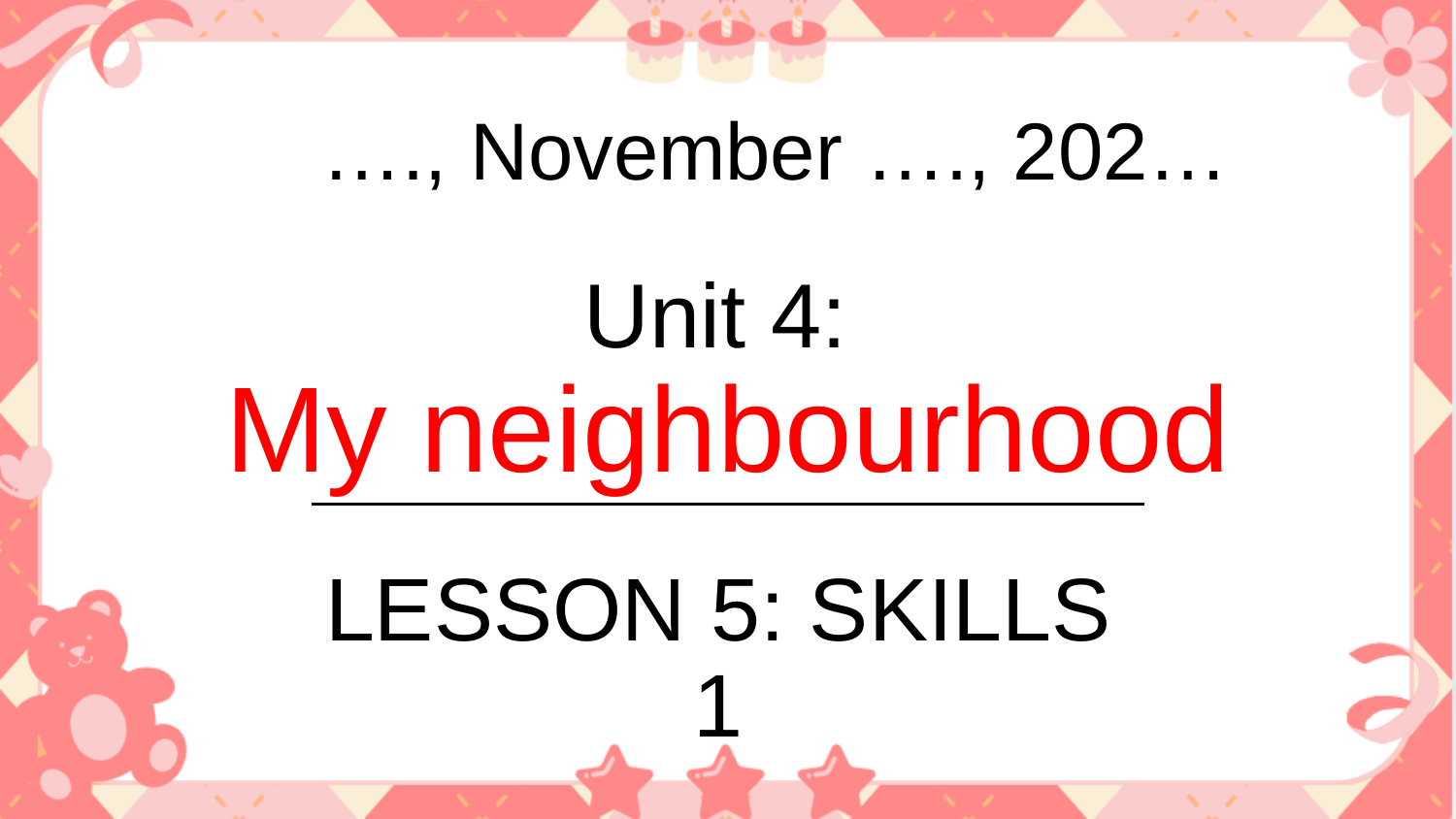

…., November …., 202…
# Unit 4: My neighbourhood
LESSON 5: SKILLS 1